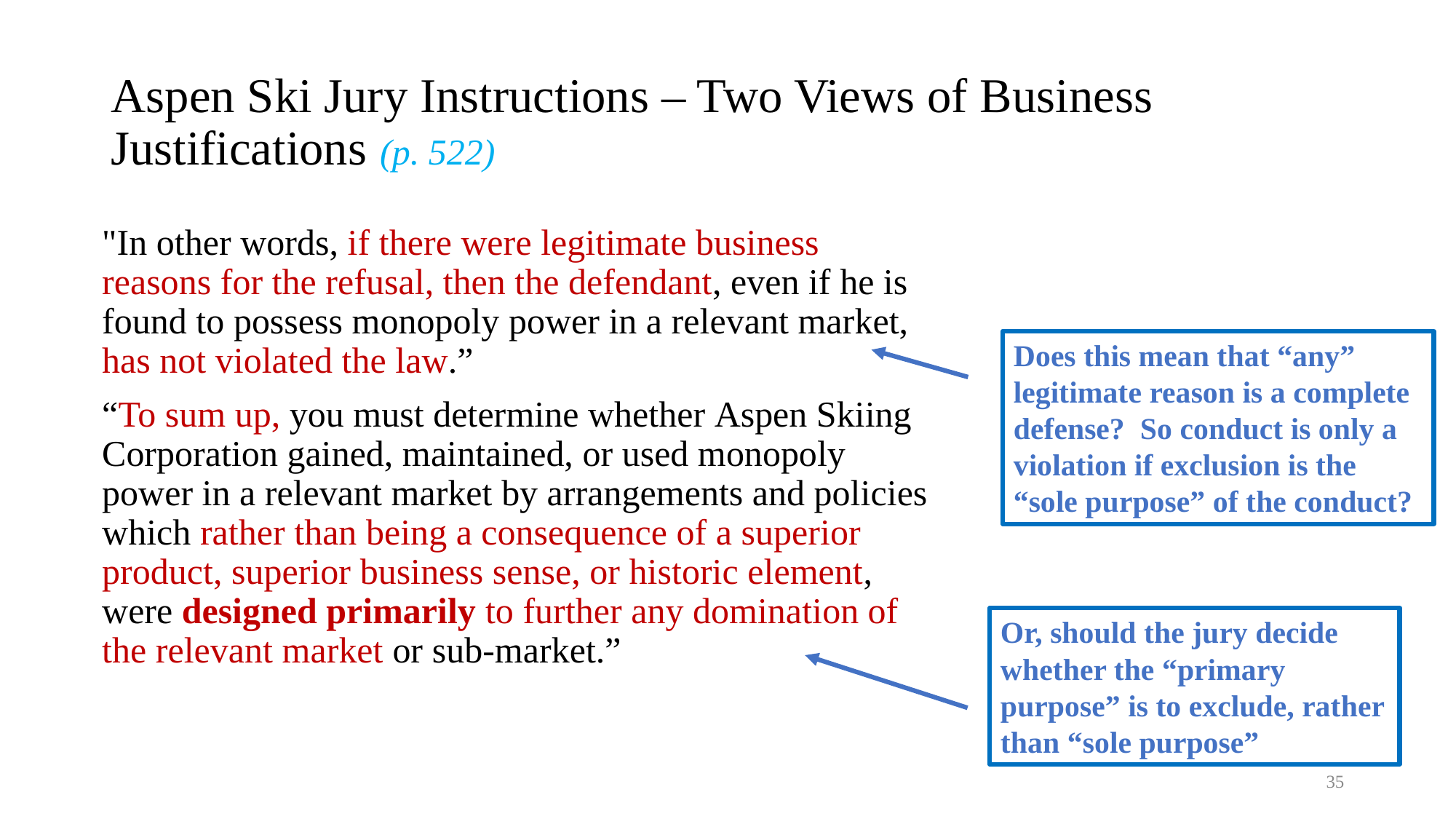

# Aspen Ski Jury Instructions – Two Views of Business Justifications (p. 522)
"In other words, if there were legitimate business reasons for the refusal, then the defendant, even if he is found to possess monopoly power in a relevant market, has not violated the law.”
“To sum up, you must determine whether Aspen Skiing Corporation gained, maintained, or used monopoly power in a relevant market by arrangements and policies which rather than being a consequence of a superior product, superior business sense, or historic element, were designed primarily to further any domination of the relevant market or sub-market.”

Does this mean that “any” legitimate reason is a complete defense?  So conduct is only a violation if exclusion is the “sole purpose” of the conduct?
Or, should the jury decide whether the “primary purpose” is to exclude, rather than “sole purpose”
35